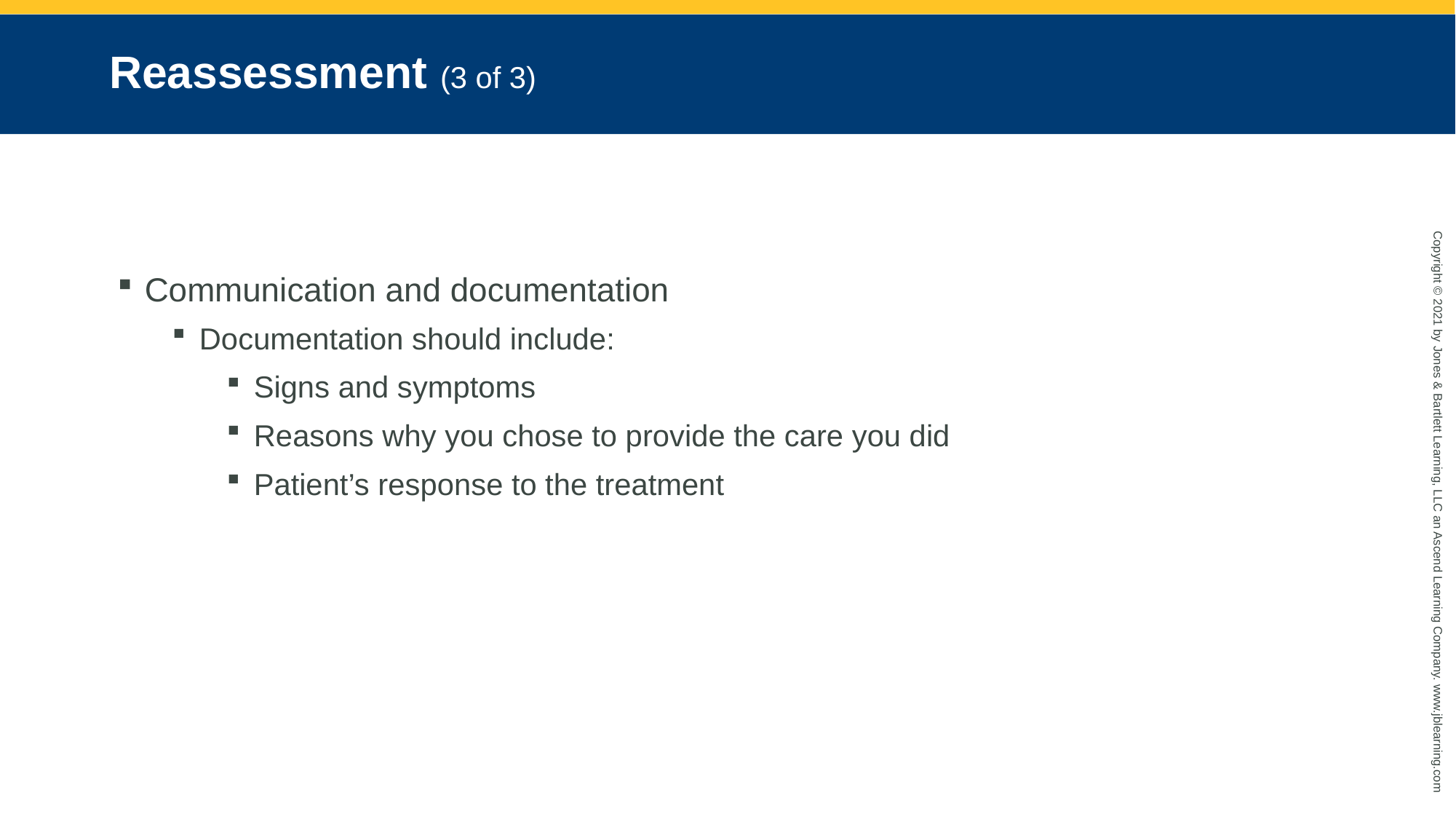

# Reassessment (3 of 3)
Communication and documentation
Documentation should include:
Signs and symptoms
Reasons why you chose to provide the care you did
Patient’s response to the treatment